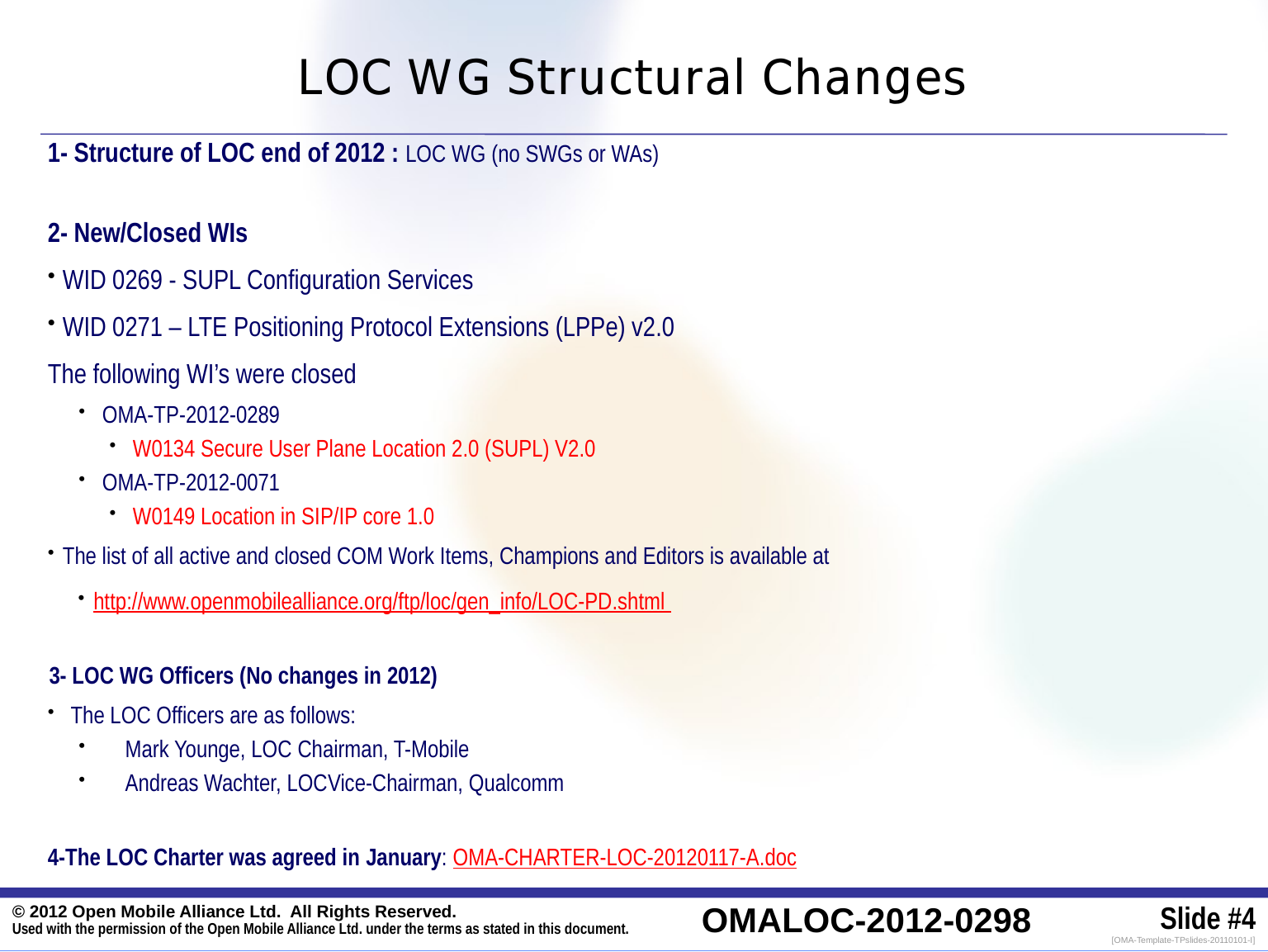

# LOC WG Structural Changes
1- Structure of LOC end of 2012 : LOC WG (no SWGs or WAs)

2- New/Closed WIs
WID 0269 - SUPL Configuration Services
WID 0271 – LTE Positioning Protocol Extensions (LPPe) v2.0
The following WI’s were closed
OMA-TP-2012-0289
W0134 Secure User Plane Location 2.0 (SUPL) V2.0
OMA-TP-2012-0071
W0149 Location in SIP/IP core 1.0
The list of all active and closed COM Work Items, Champions and Editors is available at
http://www.openmobilealliance.org/ftp/loc/gen_info/LOC-PD.shtml

3- LOC WG Officers (No changes in 2012)
The LOC Officers are as follows:
Mark Younge, LOC Chairman, T-Mobile
Andreas Wachter, LOCVice-Chairman, Qualcomm

4-The LOC Charter was agreed in January: OMA-CHARTER-LOC-20120117-A.doc